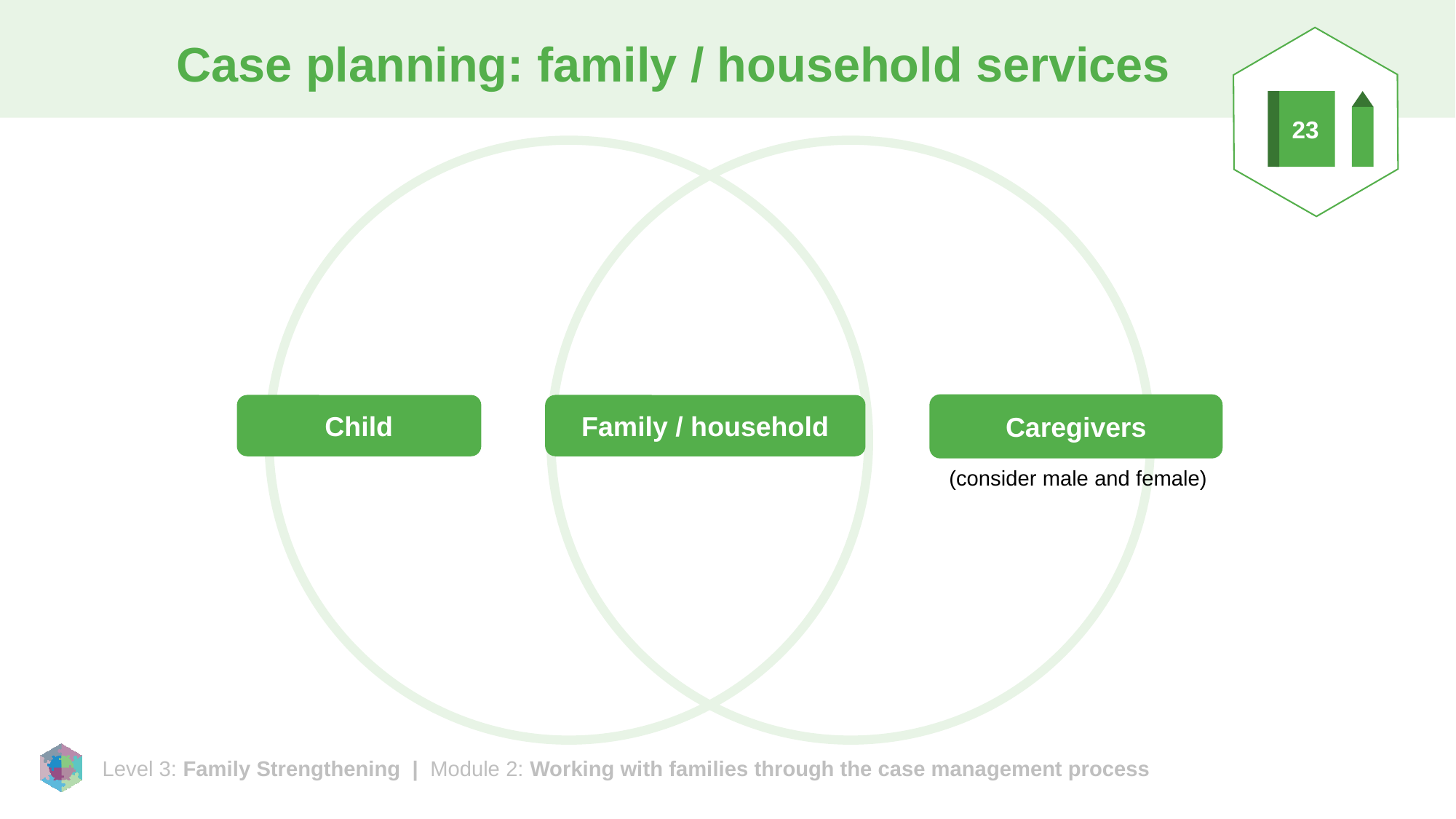

# Case planning: family / household services

23

Caregivers
Child
Family / household
(consider male and female)